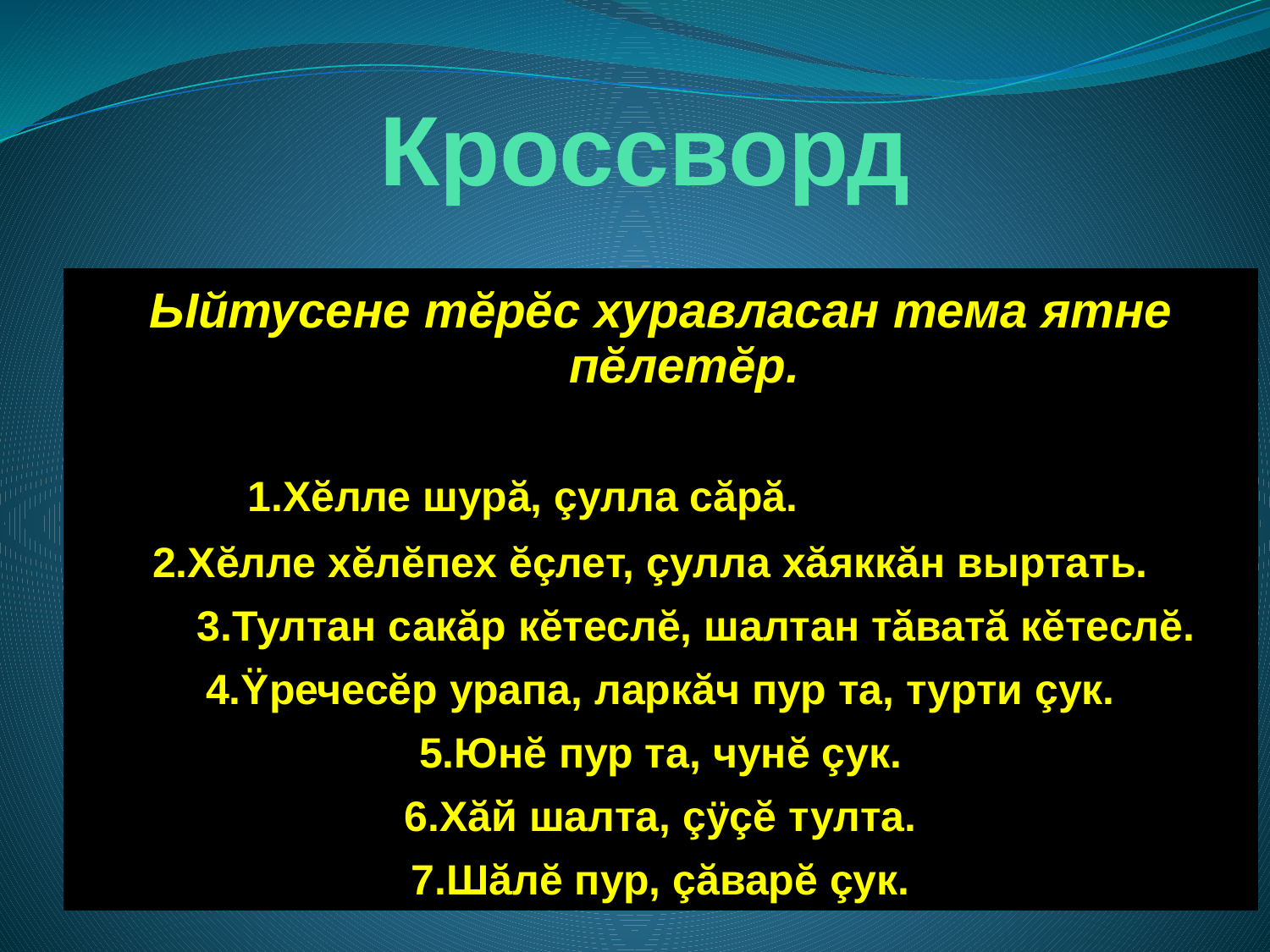

# Кроссворд

| Ыйтусене тĕрĕс хуравласан тема ятне пĕлетĕр. |  |  |  |  |  |  |  |  |  |  |  |  |
| --- | --- | --- | --- | --- | --- | --- | --- | --- | --- | --- | --- | --- |
|  |  |  |  |  |  |  |  |  |  |  |  |  |
| 1.Хĕлле шурă, çулла сăрă. |  |  |  |  |  |  |  |  |  |  |  |  |
| 2.Хĕлле хĕлĕпех ĕçлет, çулла хăяккăн выртать. |  |  |  |  |  |  |  |  |  |  |  |  |
| 3.Тултан сакăр кĕтеслĕ, шалтан тăватă кĕтеслĕ. |  |  |  |  |  |  |  |  |  |  |  |  |
| 4.Ÿречесĕр урапа, ларкăч пур та, турти çук. |  |  |  |  |  |  |  |  |  |  |  |  |
| 5.Юнĕ пур та, чунĕ çук. |  |  |  |  |  |  |  |  |  |  |  |  |
| 6.Хăй шалта, çÿçĕ тулта. |  |  |  |  |  |  |  |  |  |  |  |  |
| 7.Шăлĕ пур, çăварĕ çук. |  |  |  |  |  |  |  |  |  |  |  |  |